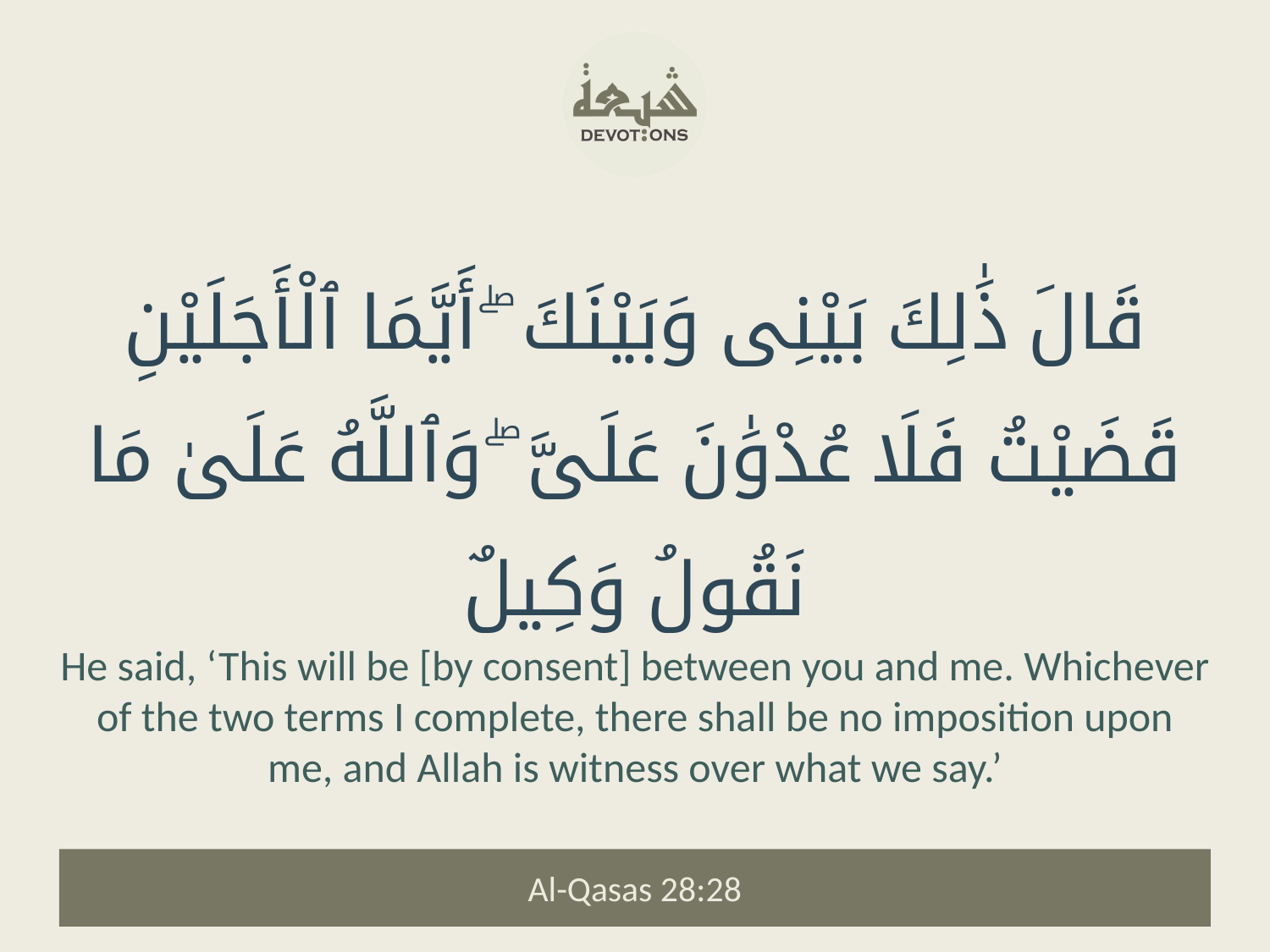

قَالَ ذَٰلِكَ بَيْنِى وَبَيْنَكَ ۖ أَيَّمَا ٱلْأَجَلَيْنِ قَضَيْتُ فَلَا عُدْوَٰنَ عَلَىَّ ۖ وَٱللَّهُ عَلَىٰ مَا نَقُولُ وَكِيلٌ
He said, ‘This will be [by consent] between you and me. Whichever of the two terms I complete, there shall be no imposition upon me, and Allah is witness over what we say.’
Al-Qasas 28:28